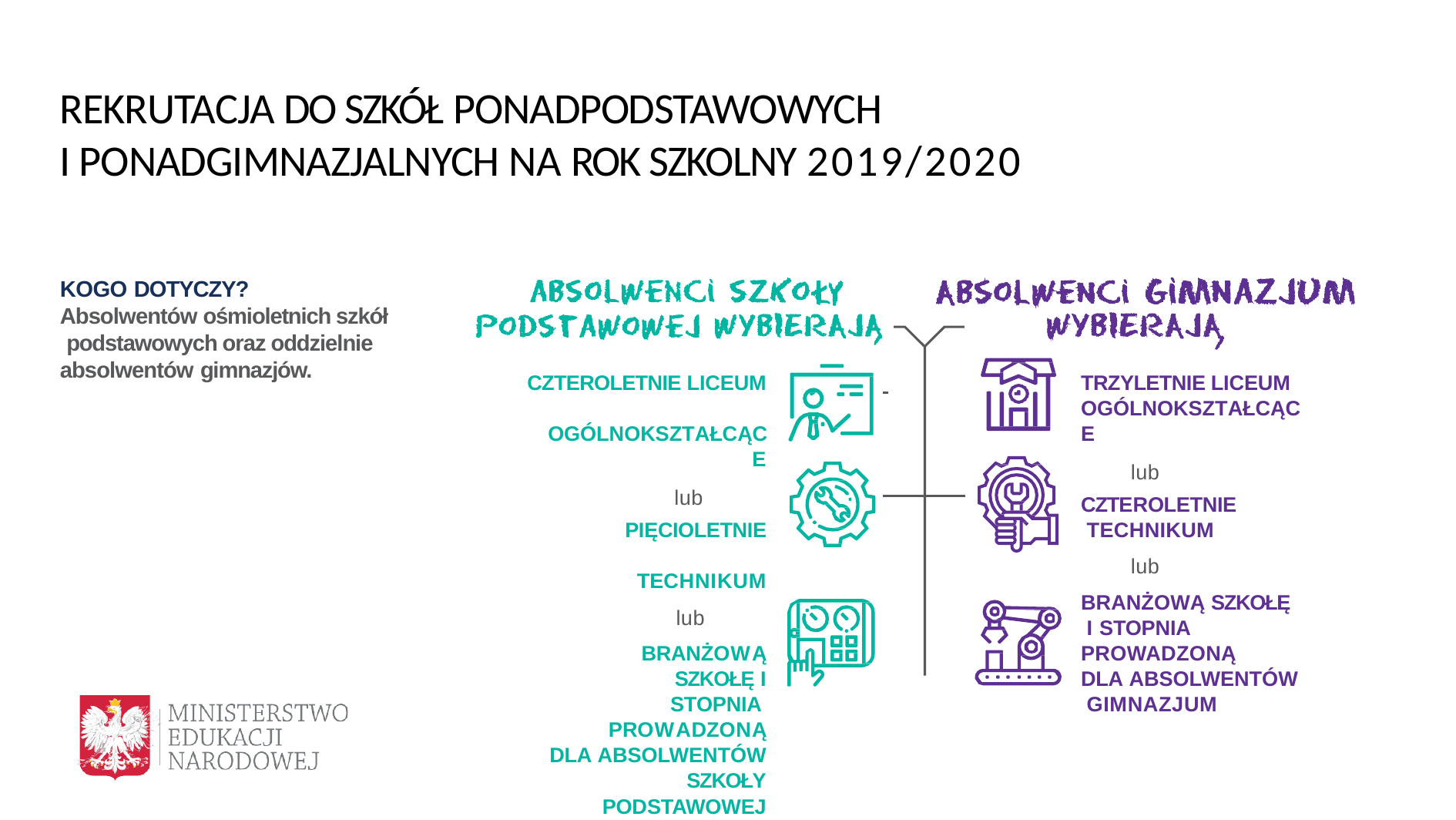

# REKRUTACJA DO SZKÓŁ PONADPODSTAWOWYCH
I PONADGIMNAZJALNYCH NA ROK SZKOLNY 2019/2020

KOGO DOTYCZY?
Absolwentów ośmioletnich szkół  podstawowych oraz oddzielnie  absolwentów gimnazjów.

CZTEROLETNIE LICEUM  OGÓLNOKSZTAŁCĄCE
lub
PIĘCIOLETNIE  TECHNIKUM
lub
BRANŻOWĄ  SZKOŁĘ I STOPNIA  PROWADZONĄ
DLA ABSOLWENTÓW  SZKOŁY PODSTAWOWEJ

TRZYLETNIE LICEUM  OGÓLNOKSZTAŁCĄCE
lub
CZTEROLETNIE  TECHNIKUM
lub
BRANŻOWĄ SZKOŁĘ  I STOPNIA  PROWADZONĄ
DLA ABSOLWENTÓW  GIMNAZJUM